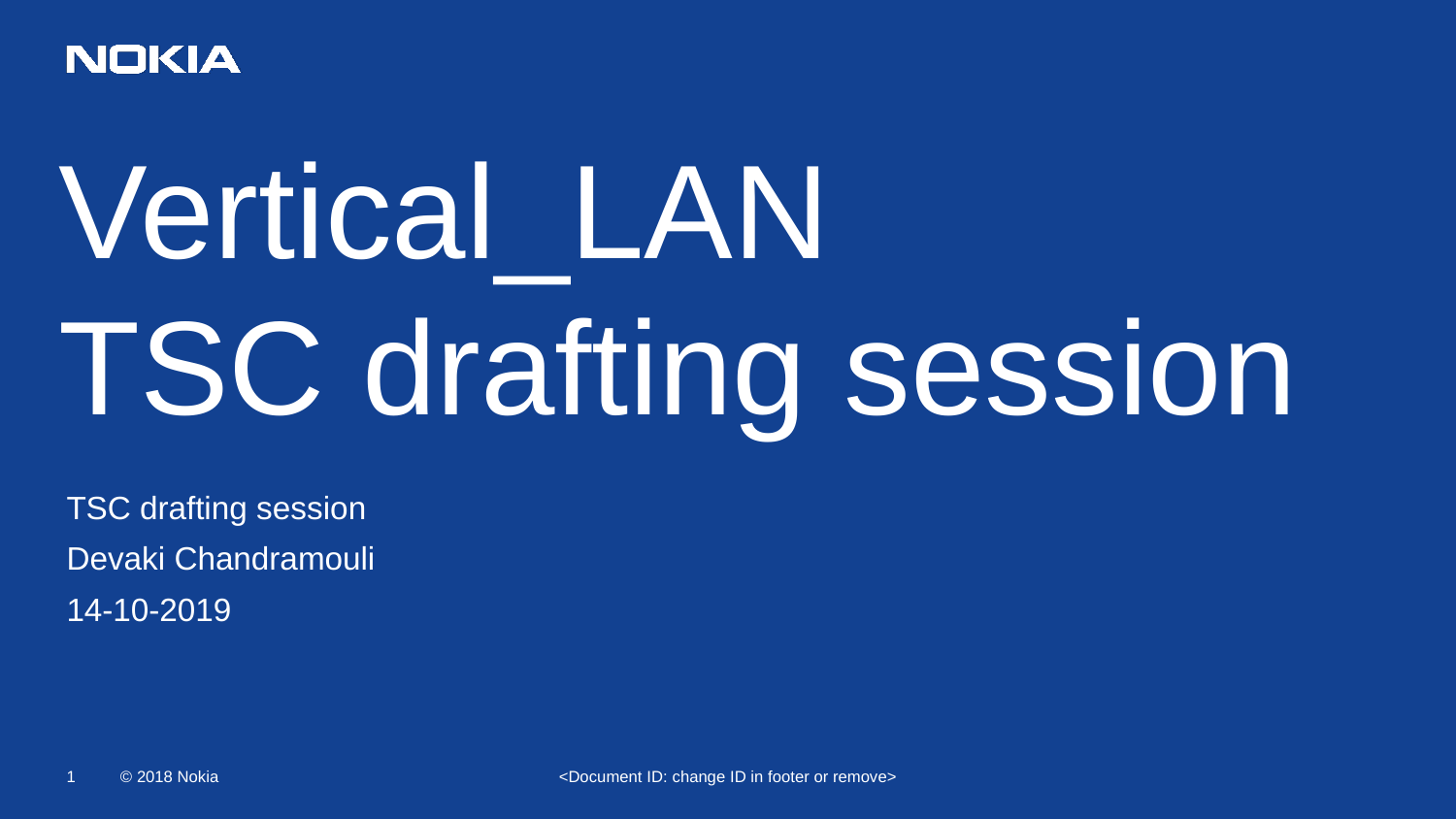

Vertical_LAN
TSC drafting session
TSC drafting session
Devaki Chandramouli
14-10-2019
<Document ID: change ID in footer or remove>